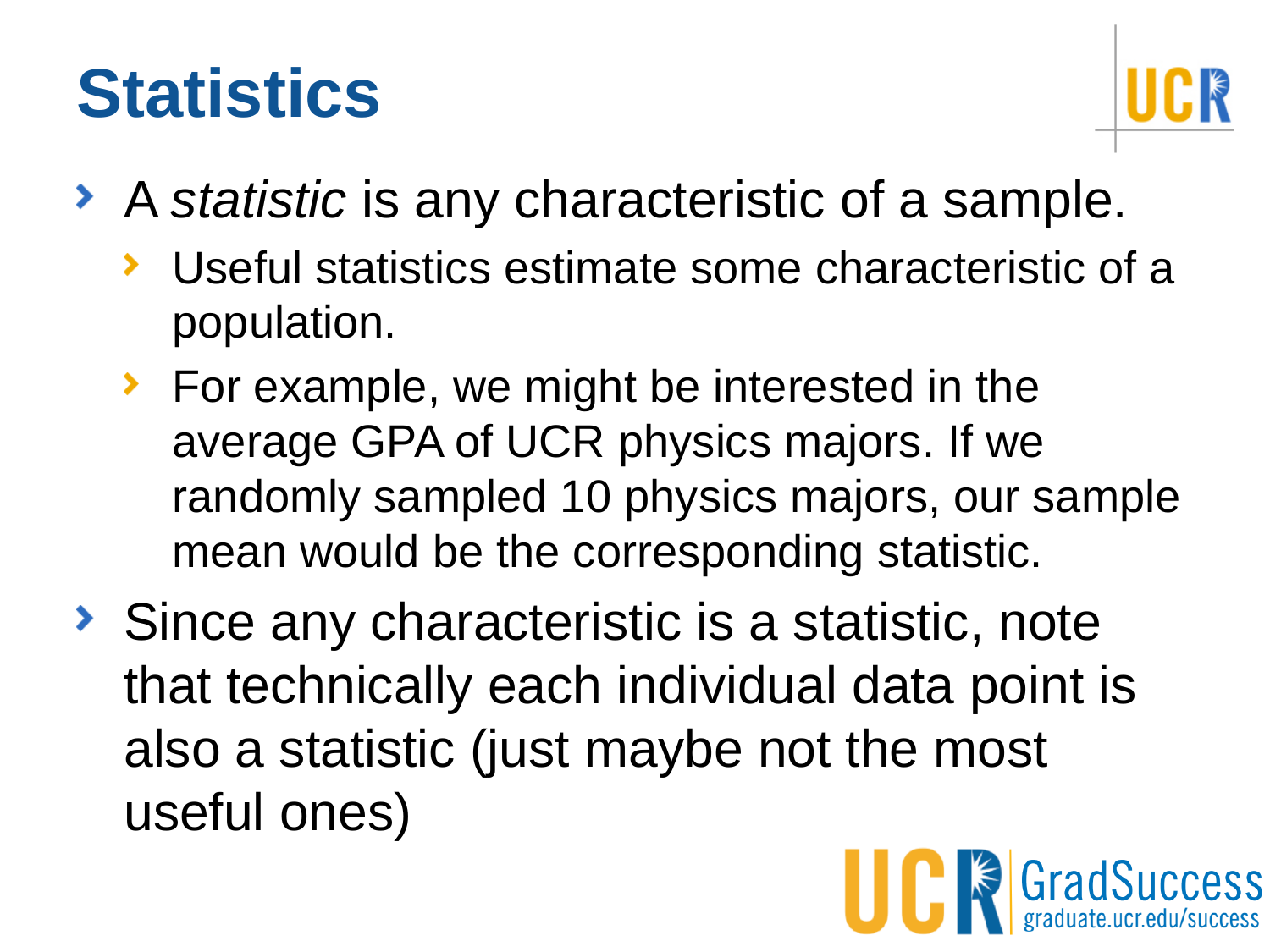

# Statistics
A statistic is any characteristic of a sample.
Useful statistics estimate some characteristic of a population.
For example, we might be interested in the average GPA of UCR physics majors. If we randomly sampled 10 physics majors, our sample mean would be the corresponding statistic.
Since any characteristic is a statistic, note that technically each individual data point is also a statistic (just maybe not the most useful ones)